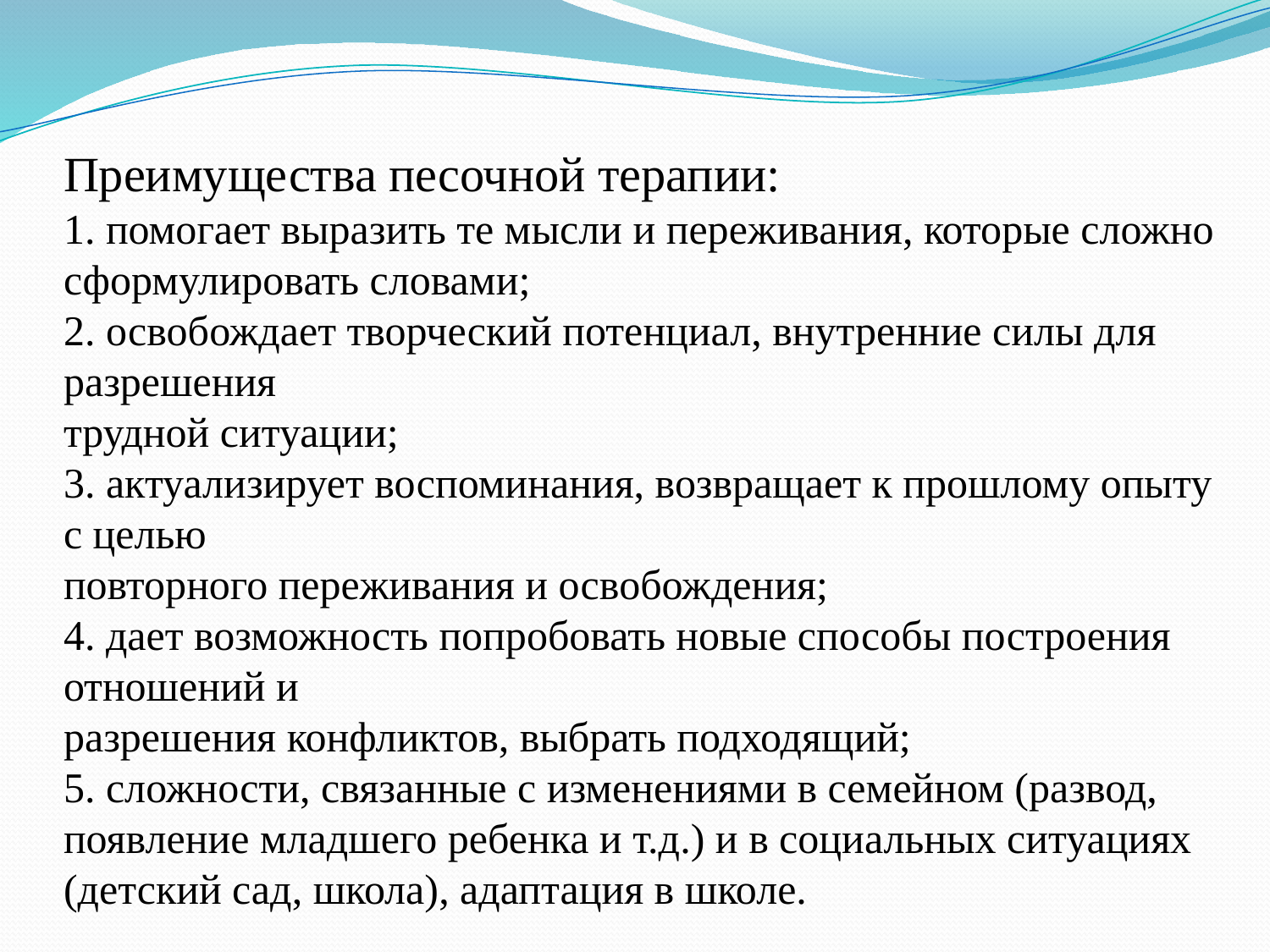

# Преимущества песочной терапии: 1. помогает выразить те мысли и переживания, которые сложно сформулировать словами; 2. освобождает творческий потенциал, внутренние силы для разрешения трудной ситуации; 3. актуализирует воспоминания, возвращает к прошлому опыту с целью повторного переживания и освобождения; 4. дает возможность попробовать новые способы построения отношений и разрешения конфликтов, выбрать подходящий; 5. сложности, связанные с изменениями в семейном (развод, появление младшего ребенка и т.д.) и в социальных ситуациях (детский сад, школа), адаптация в школе.